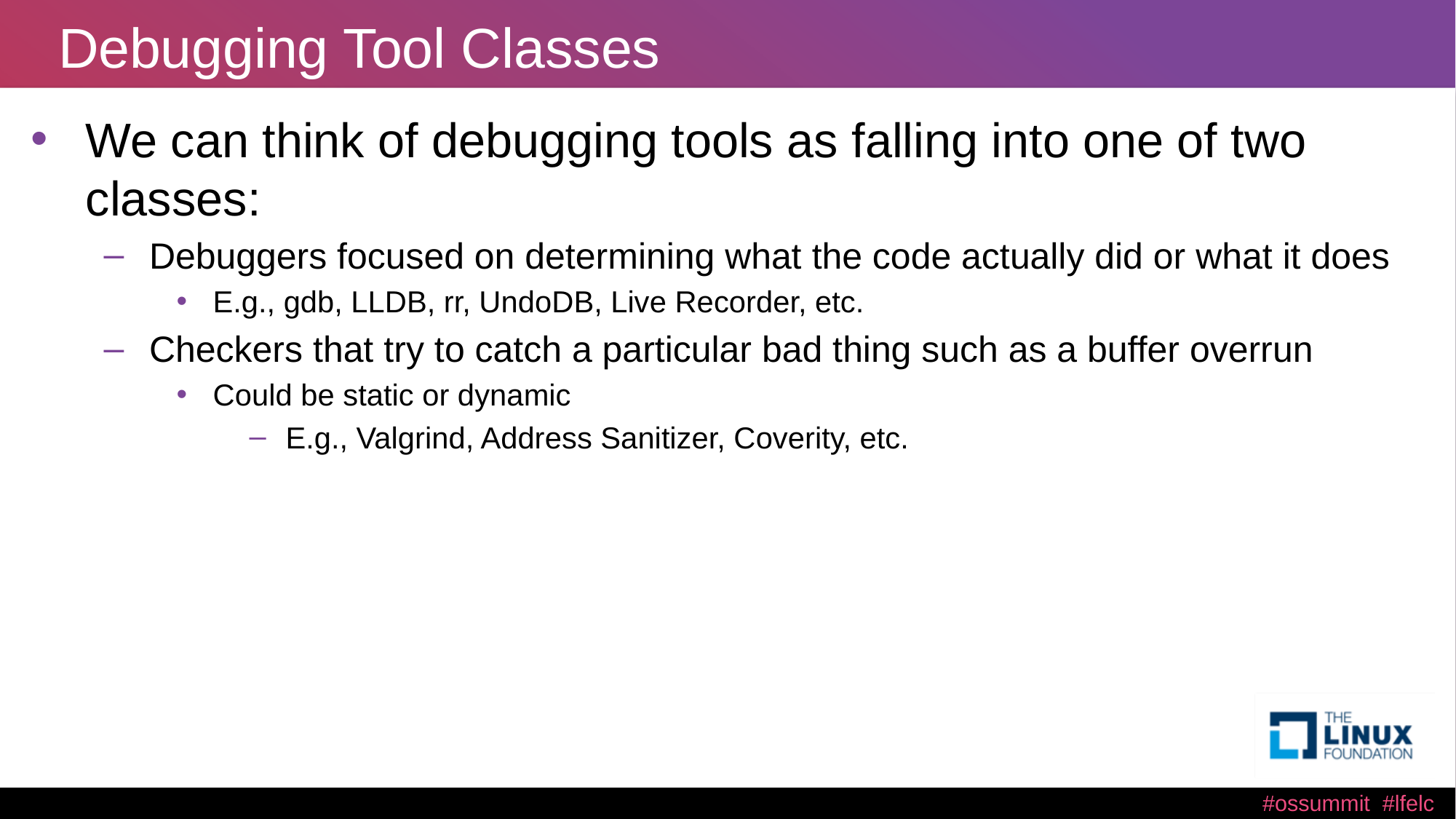

# Debugging Tool Classes
We can think of debugging tools as falling into one of two classes:
Debuggers focused on determining what the code actually did or what it does
E.g., gdb, LLDB, rr, UndoDB, Live Recorder, etc.
Checkers that try to catch a particular bad thing such as a buffer overrun
Could be static or dynamic
E.g., Valgrind, Address Sanitizer, Coverity, etc.